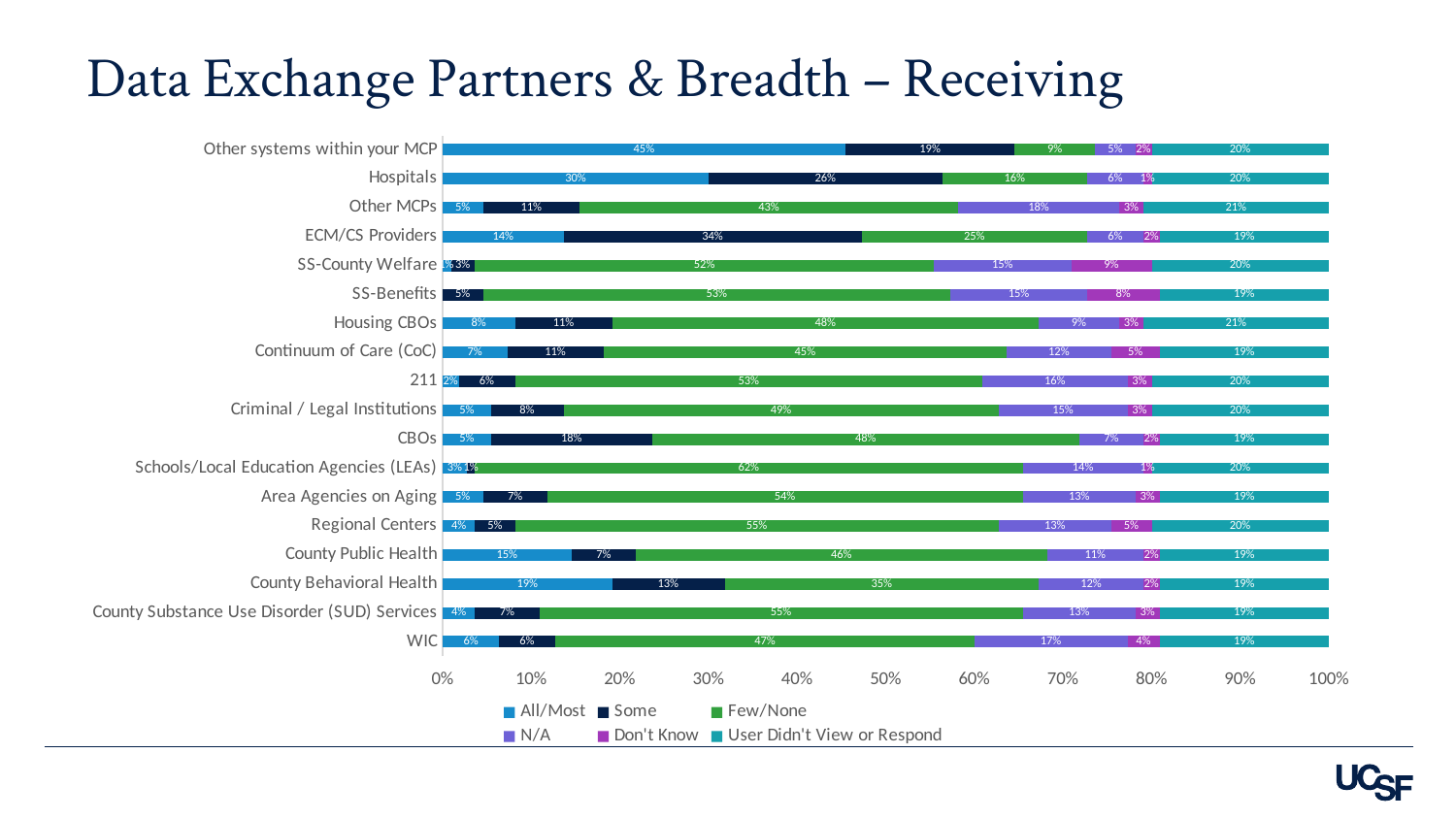

# Data Exchange Partners & Breadth – Receiving

### Chart

| Category | All/Most | Some | Few/None | N/A | Don't Know | User Didn't View or Respond |
|---|---|---|---|---|---|---|
| Other systems within your MCP | 0.45454545454545453 | 0.19090909090909092 | 0.09090909090909091 | 0.045454545454545456 | 0.01818181818181818 | 0.2 |
| Hospitals | 0.3 | 0.2636363636363636 | 0.16363636363636364 | 0.06363636363636363 | 0.00909090909090909 | 0.2 |
| Other MCPs | 0.045454545454545456 | 0.10909090909090909 | 0.42727272727272725 | 0.18181818181818182 | 0.02727272727272727 | 0.20909090909090908 |
| ECM/CS Providers | 0.13636363636363635 | 0.33636363636363636 | 0.2545454545454545 | 0.06363636363636363 | 0.01818181818181818 | 0.19090909090909092 |
| SS-County Welfare | 0.00909090909090909 | 0.02727272727272727 | 0.5181818181818182 | 0.15454545454545454 | 0.09090909090909091 | 0.2 |
| SS-Benefits | 0.0 | 0.045454545454545456 | 0.5272727272727272 | 0.15454545454545454 | 0.08181818181818182 | 0.19090909090909092 |
| Housing CBOs | 0.08181818181818182 | 0.10909090909090909 | 0.4818181818181818 | 0.09090909090909091 | 0.02727272727272727 | 0.20909090909090908 |
| Continuum of Care (CoC) | 0.07272727272727272 | 0.10909090909090909 | 0.45454545454545453 | 0.11818181818181818 | 0.05454545454545454 | 0.19090909090909092 |
| 211 | 0.01818181818181818 | 0.06363636363636363 | 0.5272727272727272 | 0.16363636363636364 | 0.02727272727272727 | 0.2 |
| Criminal / Legal Institutions | 0.05454545454545454 | 0.08181818181818182 | 0.4909090909090909 | 0.14545454545454545 | 0.02727272727272727 | 0.2 |
| CBOs | 0.05454545454545454 | 0.18181818181818182 | 0.4818181818181818 | 0.07272727272727272 | 0.01818181818181818 | 0.19090909090909092 |
| Schools/Local Education Agencies (LEAs) | 0.02727272727272727 | 0.00909090909090909 | 0.6181818181818182 | 0.13636363636363635 | 0.00909090909090909 | 0.2 |
| Area Agencies on Aging | 0.045454545454545456 | 0.07272727272727272 | 0.5363636363636364 | 0.12727272727272726 | 0.02727272727272727 | 0.19090909090909092 |
| Regional Centers | 0.03636363636363636 | 0.045454545454545456 | 0.5454545454545454 | 0.12727272727272726 | 0.045454545454545456 | 0.2 |
| County Public Health | 0.14545454545454545 | 0.07272727272727272 | 0.4636363636363636 | 0.10909090909090909 | 0.01818181818181818 | 0.19090909090909092 |
| County Behavioral Health | 0.19090909090909092 | 0.12727272727272726 | 0.35454545454545455 | 0.11818181818181818 | 0.01818181818181818 | 0.19090909090909092 |
| County Substance Use Disorder (SUD) Services | 0.03636363636363636 | 0.07272727272727272 | 0.5454545454545454 | 0.12727272727272726 | 0.02727272727272727 | 0.19090909090909092 |
| WIC | 0.06363636363636363 | 0.06363636363636363 | 0.4727272727272727 | 0.17272727272727273 | 0.03636363636363636 | 0.19090909090909092 |